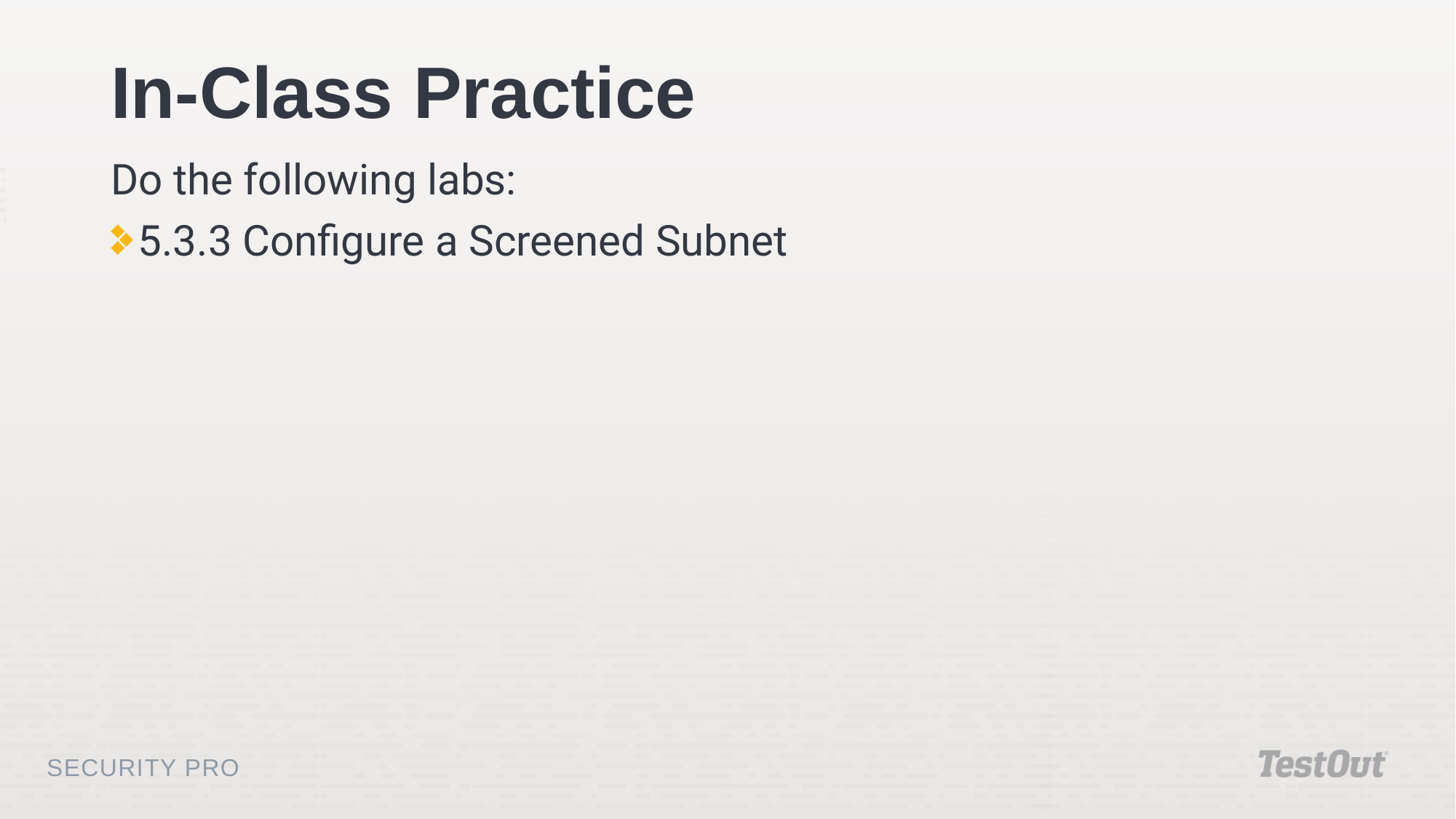

# In-Class Practice
Do the following labs:
5.3.3 Configure a Screened Subnet
Security Pro